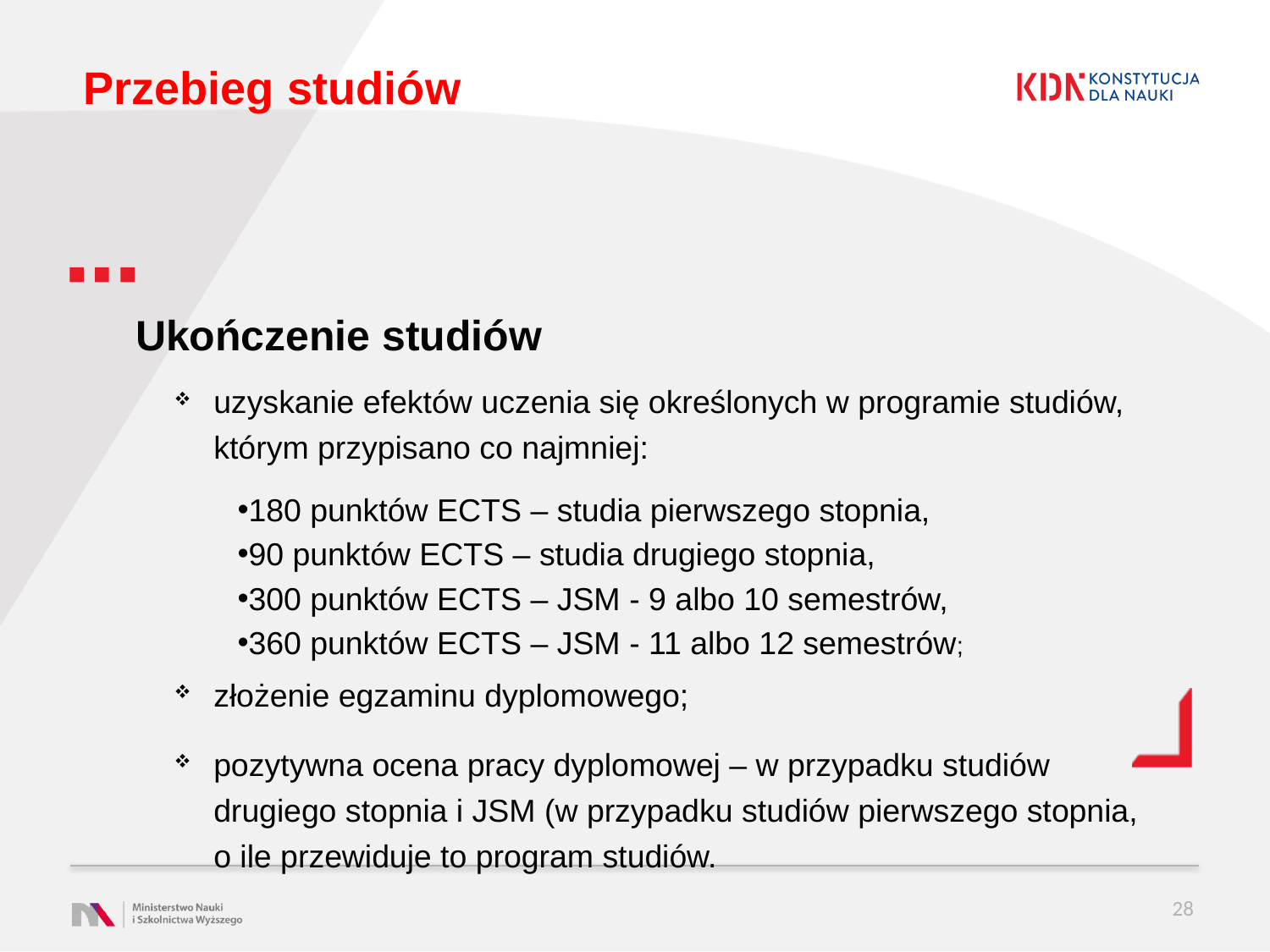

# Przebieg studiów
Ukończenie studiów
uzyskanie efektów uczenia się określonych w programie studiów, którym przypisano co najmniej:
180 punktów ECTS – studia pierwszego stopnia,
90 punktów ECTS – studia drugiego stopnia,
300 punktów ECTS – JSM - 9 albo 10 semestrów,
360 punktów ECTS – JSM - 11 albo 12 semestrów;
złożenie egzaminu dyplomowego;
pozytywna ocena pracy dyplomowej – w przypadku studiów drugiego stopnia i JSM (w przypadku studiów pierwszego stopnia, o ile przewiduje to program studiów.
28